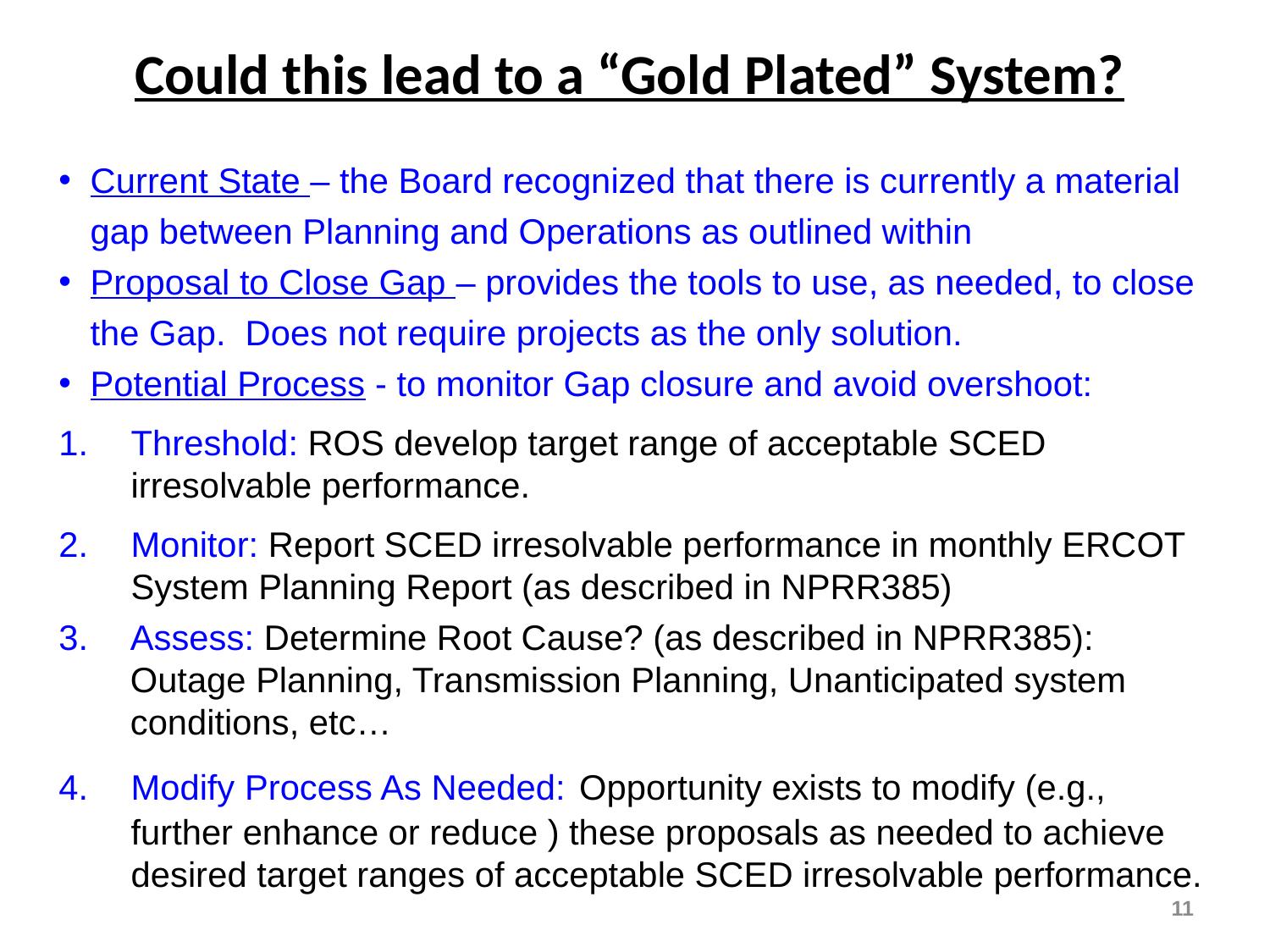

Could this lead to a “Gold Plated” System?
Current State – the Board recognized that there is currently a material gap between Planning and Operations as outlined within
Proposal to Close Gap – provides the tools to use, as needed, to close the Gap.  Does not require projects as the only solution.
Potential Process - to monitor Gap closure and avoid overshoot:

Threshold: ROS develop target range of acceptable SCED irresolvable performance.

Monitor: Report SCED irresolvable performance in monthly ERCOT System Planning Report (as described in NPRR385)

Assess: Determine Root Cause? (as described in NPRR385): Outage Planning, Transmission Planning, Unanticipated system conditions, etc…

Modify Process As Needed: Opportunity exists to modify (e.g., further enhance or reduce ) these proposals as needed to achieve desired target ranges of acceptable SCED irresolvable performance.
11